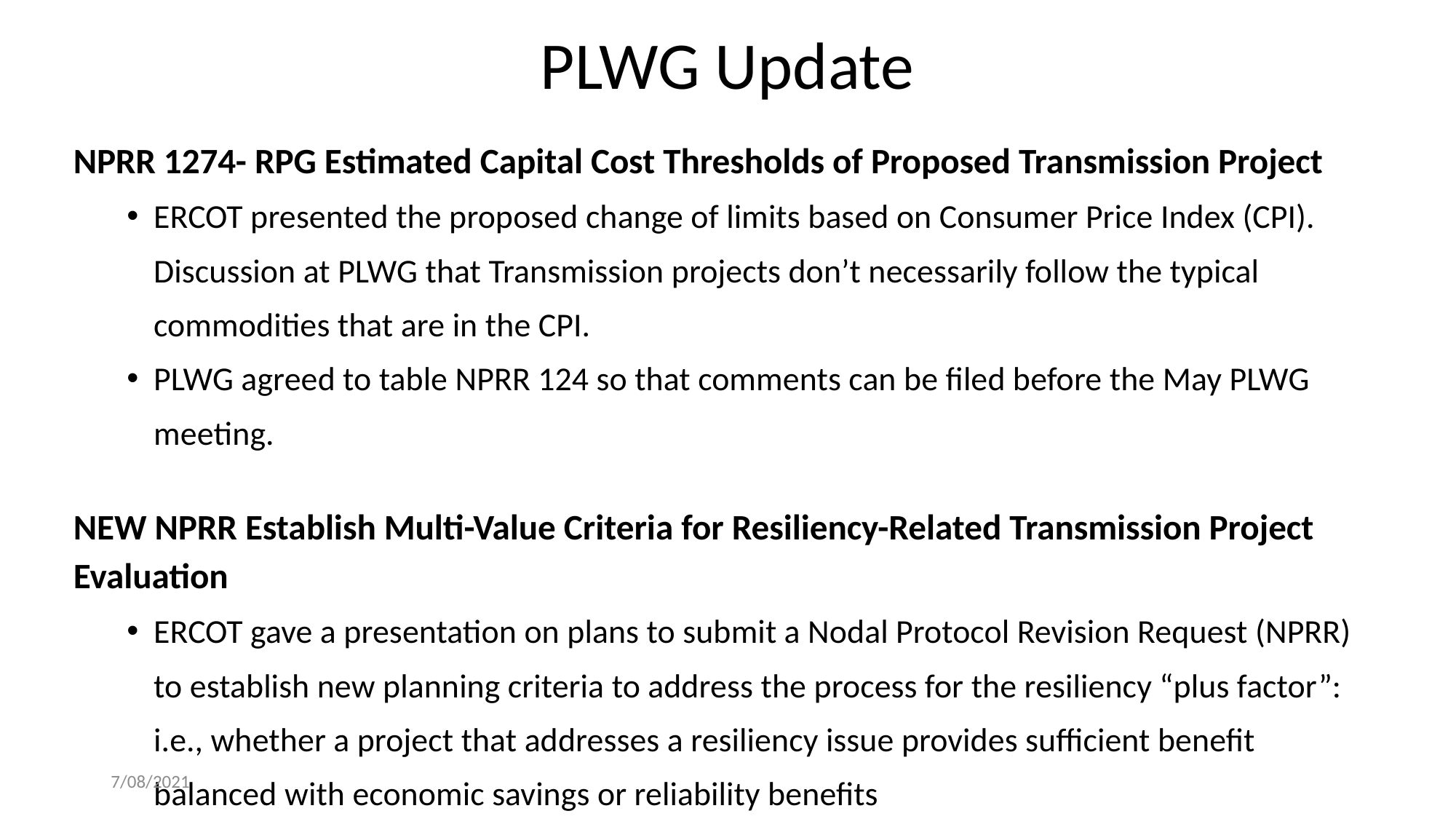

# PLWG Update
NPRR 1274- RPG Estimated Capital Cost Thresholds of Proposed Transmission Project
ERCOT presented the proposed change of limits based on Consumer Price Index (CPI). Discussion at PLWG that Transmission projects don’t necessarily follow the typical commodities that are in the CPI.
PLWG agreed to table NPRR 124 so that comments can be filed before the May PLWG meeting.

NEW NPRR Establish Multi-Value Criteria for Resiliency-Related Transmission Project Evaluation
ERCOT gave a presentation on plans to submit a Nodal Protocol Revision Request (NPRR) to establish new planning criteria to address the process for the resiliency “plus factor”: i.e., whether a project that addresses a resiliency issue provides sufficient benefit balanced with economic savings or reliability benefits

7/08/2021